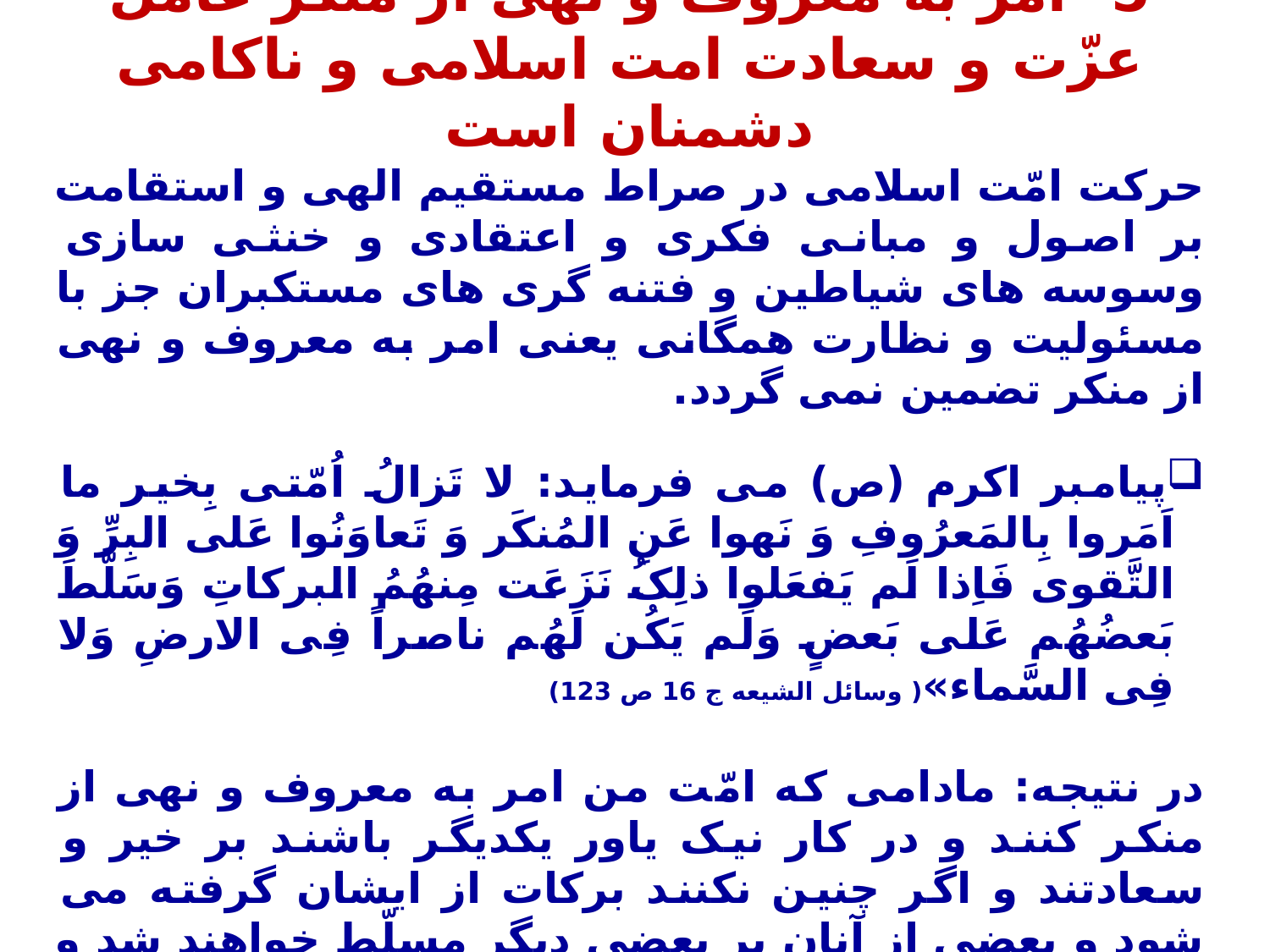

5- امر به معروف و نهی از منکر عامل عزّت و سعادت امت اسلامی و ناکامی دشمنان است
حرکت امّت اسلامی در صراط مستقیم الهی و استقامت بر اصول و مبانی فکری و اعتقادی و خنثی سازی وسوسه های شیاطین و فتنه گری های مستکبران جز با مسئولیت و نظارت همگانی یعنی امر به معروف و نهی از منکر تضمین نمی گردد.

پیامبر اکرم (ص) می فرماید: لا تَزالُ اُمّتی بِخیر ما اَمَروا بِالمَعرُوفِ وَ نَهوا عَنِ المُنکَر وَ تَعاوَنُوا عَلی البِرِّ وَ التَّقوی فَاِذا لَم یَفعَلوا ذلِکُ نَزَعَت مِنهُمُ البرکاتِ وَسَلَّطَ بَعضُهُم عَلی بَعضٍ وَلَم یَکُن لَهُم ناصراً فِی الارضِ وَلا فِی السَّماء»( وسائل الشیعه ج 16 ص 123)

در نتیجه: مادامی که امّت من امر به معروف و نهی از منکر کنند و در کار نیک یاور یکدیگر باشند بر خیر و سعادتند و اگر چنین نکنند برکات از ایشان گرفته می شود و بعضی از آنان بر بعضی دیگر مسلّط خواهند شد و دیگر یاوری در زمین و آسمان نخواهند داشت.